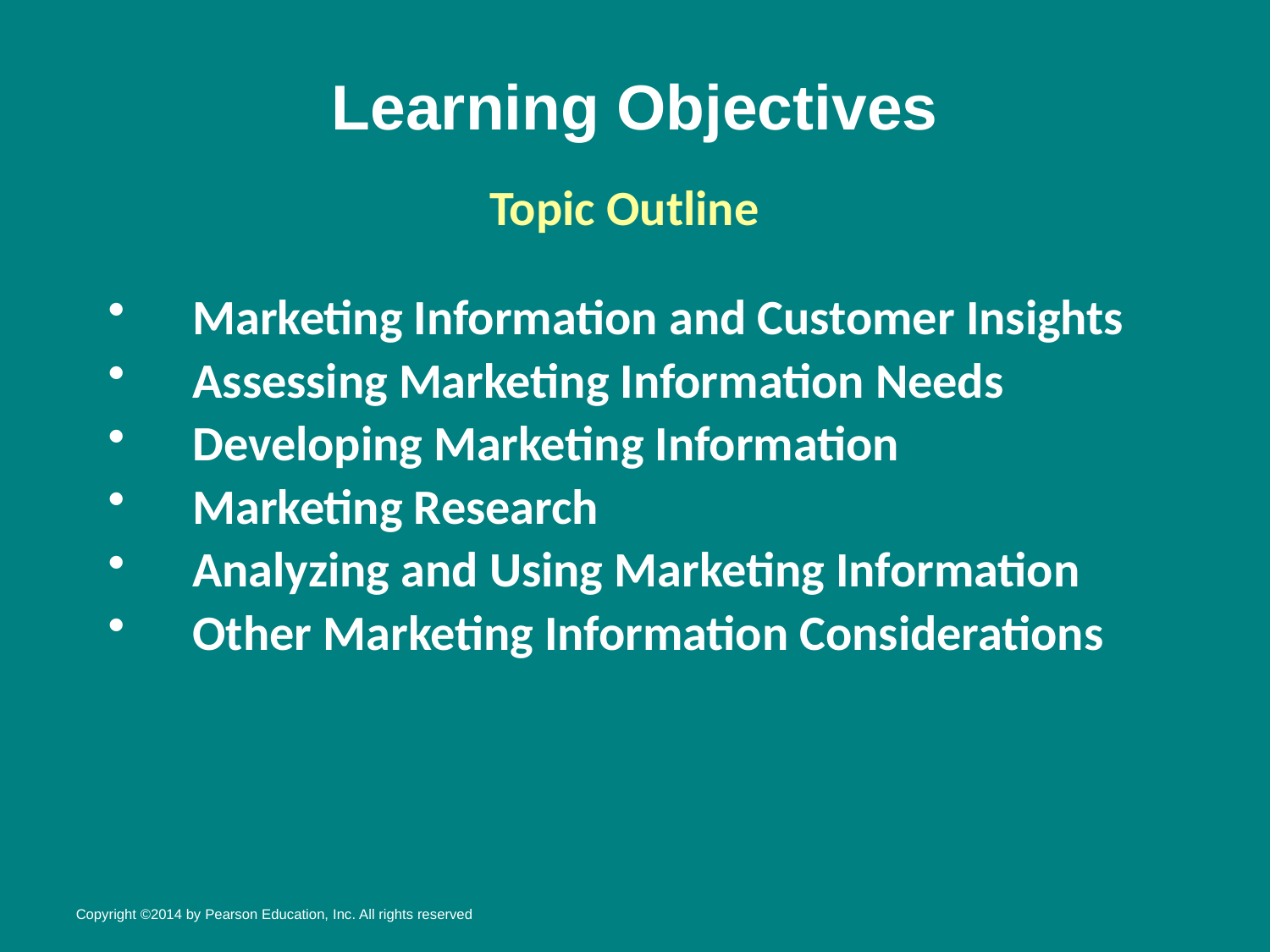

# Learning Objectives
Topic Outline
Marketing Information and Customer Insights
Assessing Marketing Information Needs
Developing Marketing Information
Marketing Research
Analyzing and Using Marketing Information
Other Marketing Information Considerations
Copyright ©2014 by Pearson Education, Inc. All rights reserved